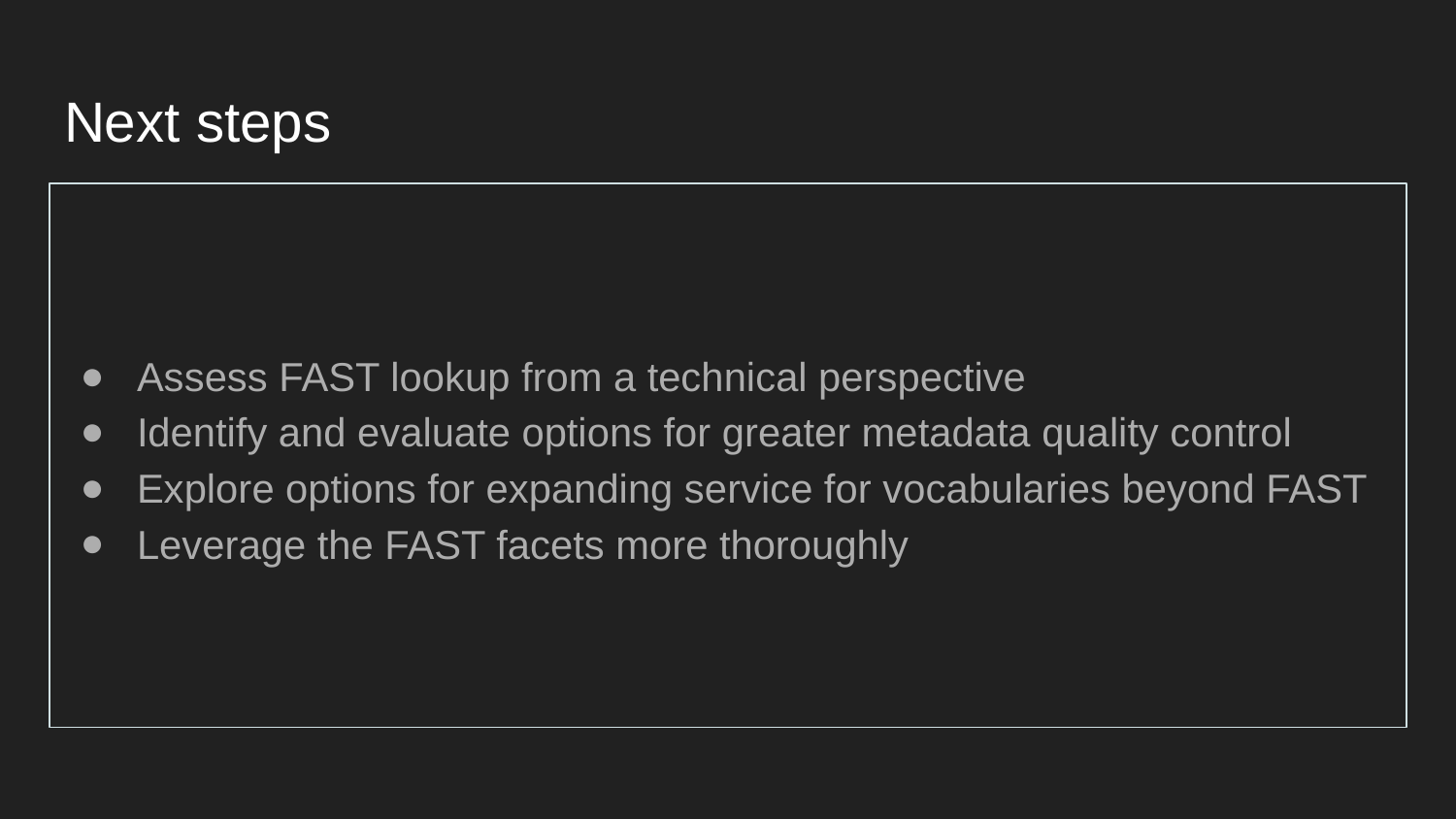

# Next steps
Assess FAST lookup from a technical perspective
Identify and evaluate options for greater metadata quality control
Explore options for expanding service for vocabularies beyond FAST
Leverage the FAST facets more thoroughly